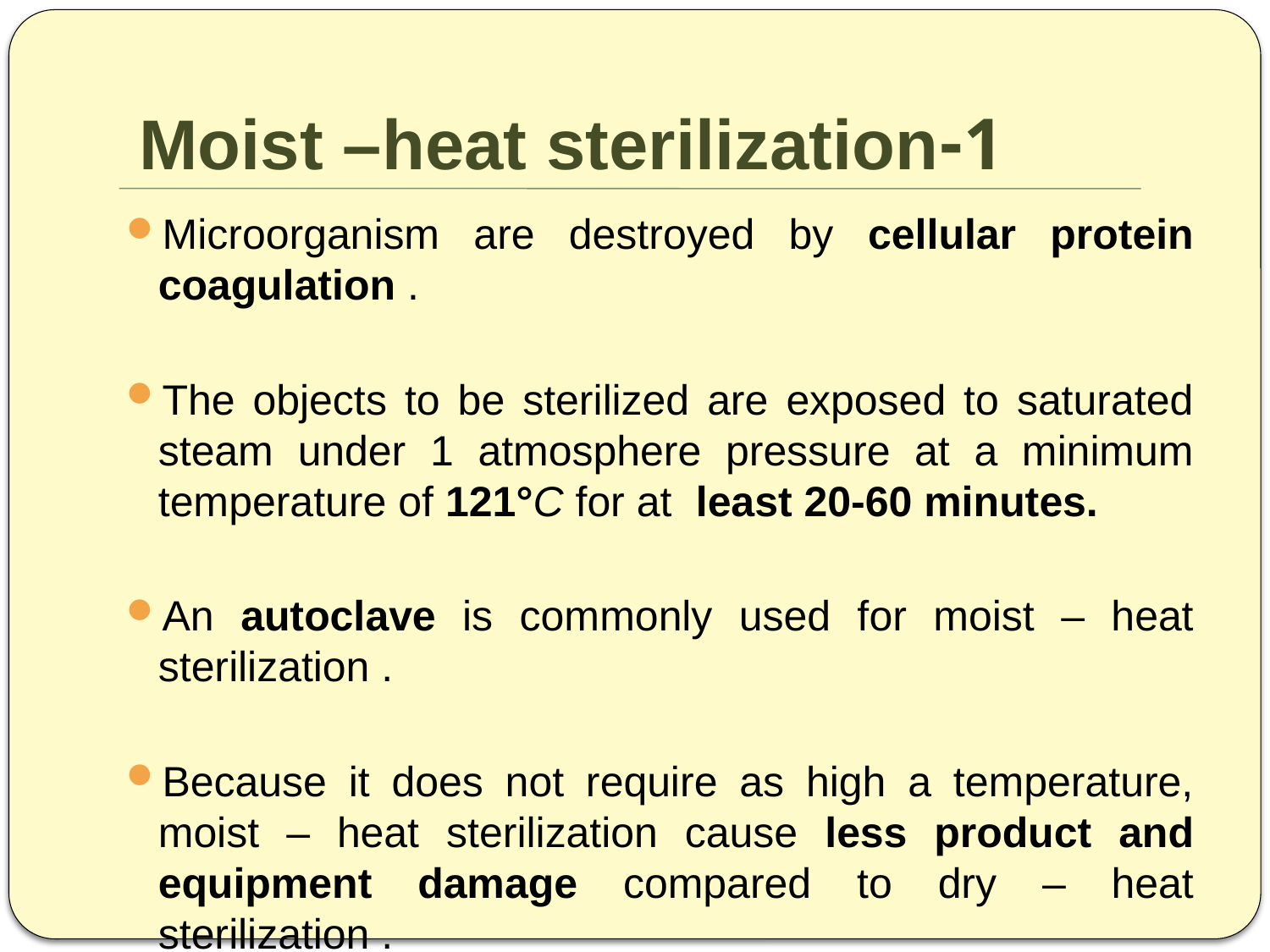

# 1-Moist –heat sterilization
Microorganism are destroyed by cellular protein coagulation .

The objects to be sterilized are exposed to saturated steam under 1 atmosphere pressure at a minimum temperature of 121°C for at  least 20-60 minutes.

An autoclave is commonly used for moist – heat sterilization .

Because it does not require as high a temperature, moist – heat sterilization cause less product and equipment damage compared to dry – heat sterilization .